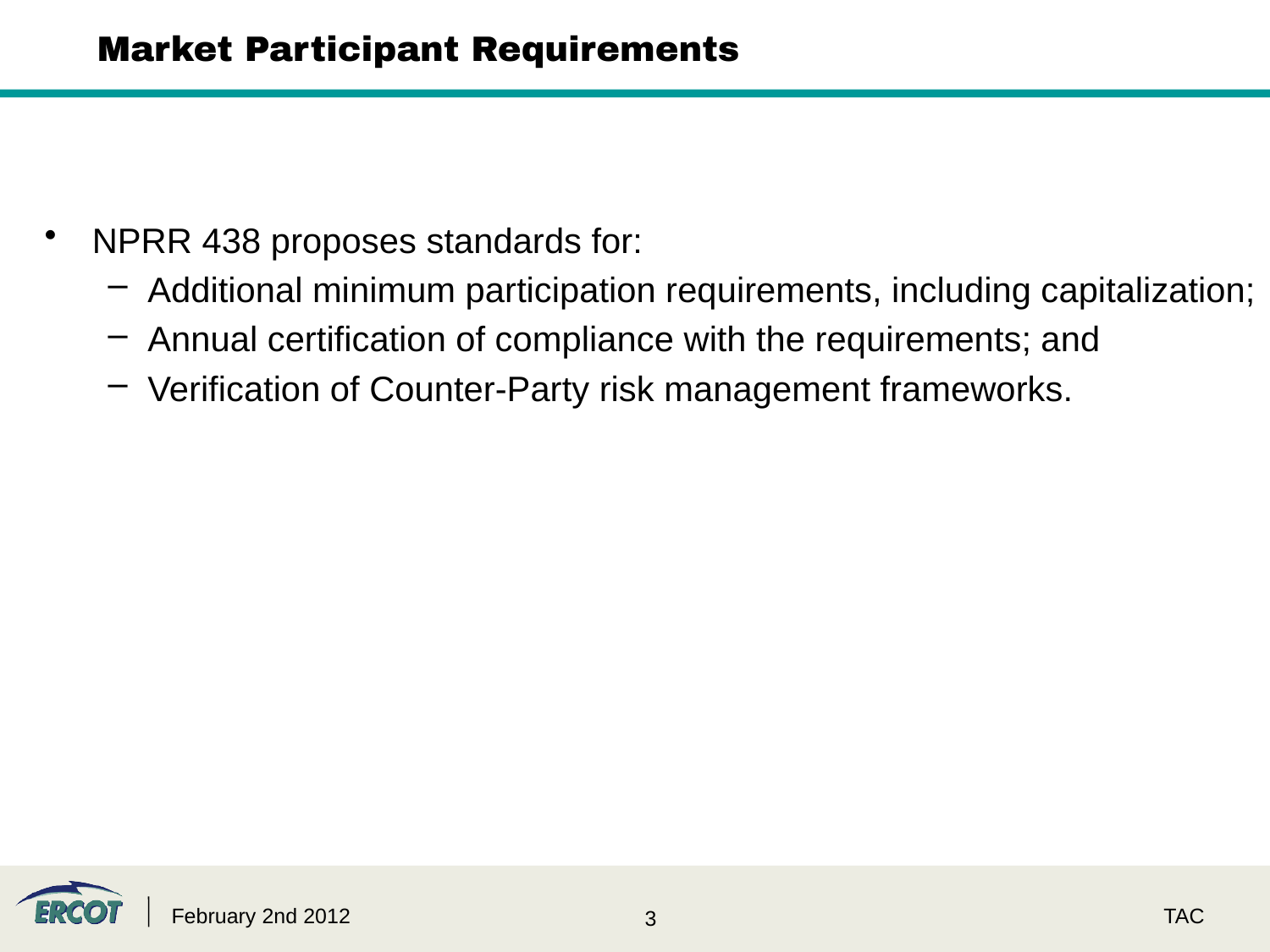

# Market Participant Requirements
NPRR 438 proposes standards for:
Additional minimum participation requirements, including capitalization;
Annual certification of compliance with the requirements; and
Verification of Counter-Party risk management frameworks.

February 2nd 2012
TAC